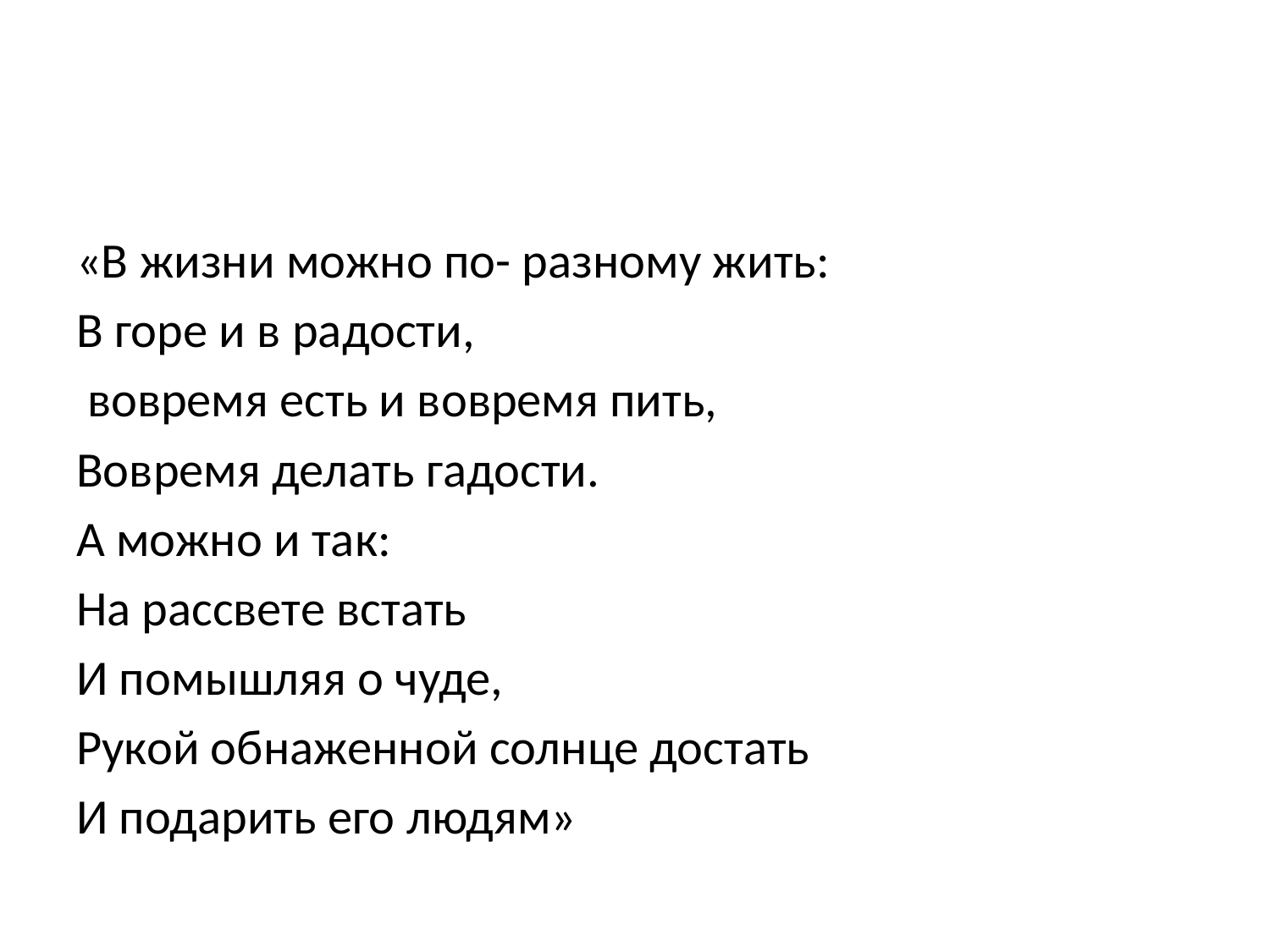

#
«В жизни можно по- разному жить:
В горе и в радости,
 вовремя есть и вовремя пить,
Вовремя делать гадости.
А можно и так:
На рассвете встать
И помышляя о чуде,
Рукой обнаженной солнце достать
И подарить его людям»